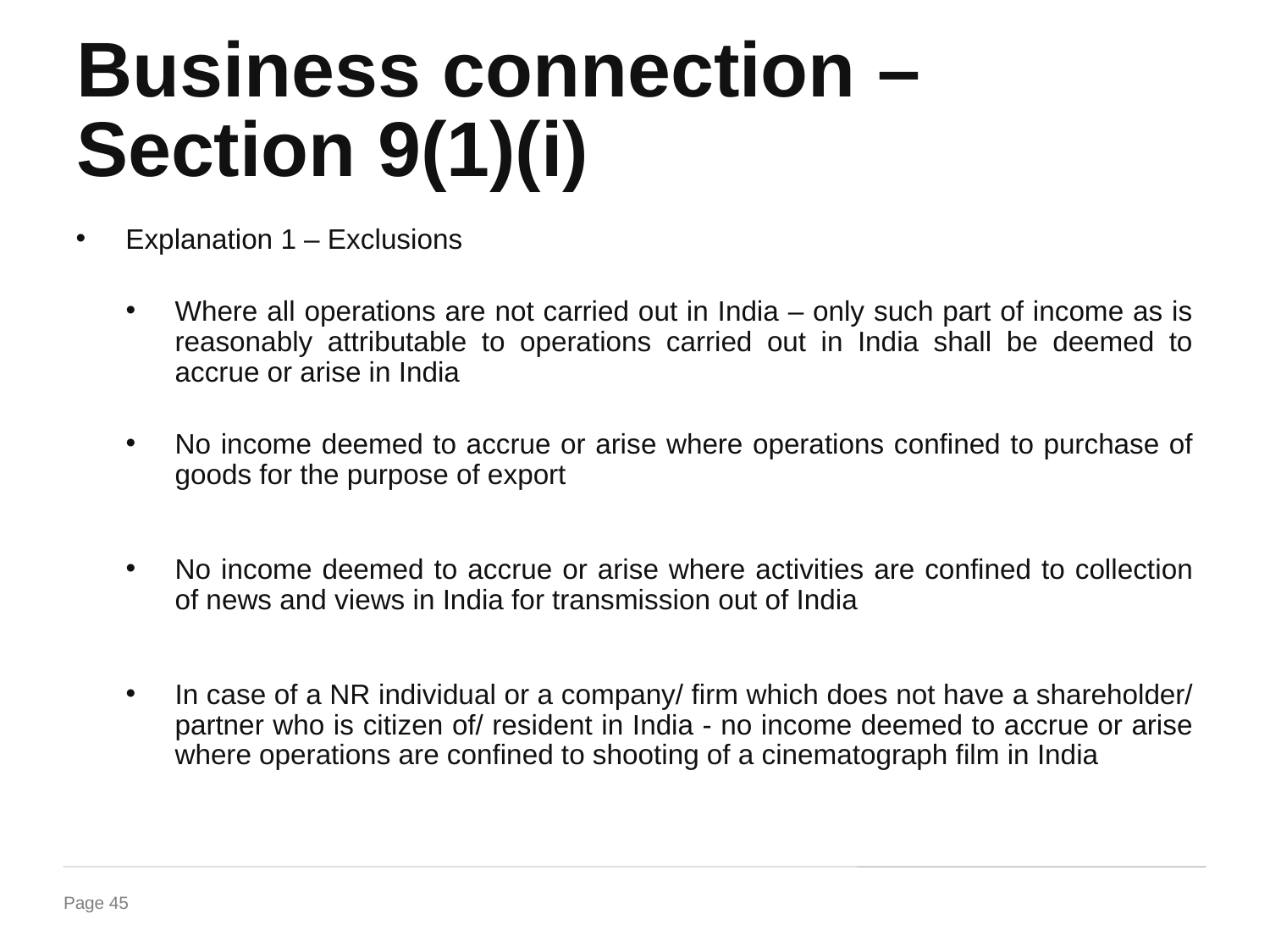

# Business connection – Section 9(1)(i)

Explanation 1 – Exclusions

Where all operations are not carried out in India – only such part of income as is reasonably attributable to operations carried out in India shall be deemed to accrue or arise in India

No income deemed to accrue or arise where operations confined to purchase of goods for the purpose of export

No income deemed to accrue or arise where activities are confined to collection of news and views in India for transmission out of India

In case of a NR individual or a company/ firm which does not have a shareholder/ partner who is citizen of/ resident in India - no income deemed to accrue or arise where operations are confined to shooting of a cinematograph film in India